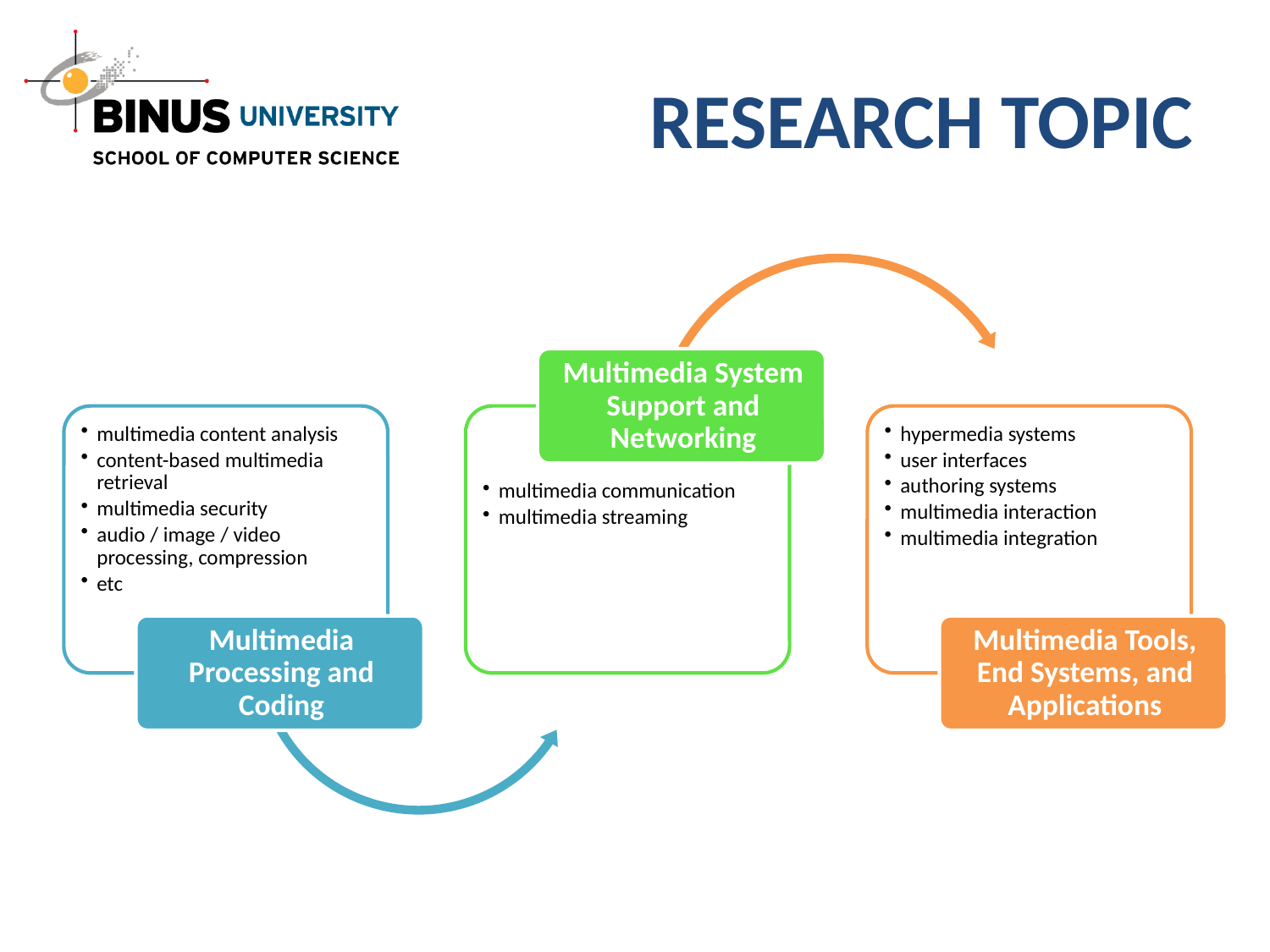

# Research topic
multimedia content analysis
content-based multimedia retrieval
multimedia security
audio / image / video processing, compression
etc
Multimedia Processing and Coding
multimedia communication
multimedia streaming
Multimedia System Support and Networking
hypermedia systems
user interfaces
authoring systems
multimedia interaction
multimedia integration

Multimedia Tools, End Systems, and Applications